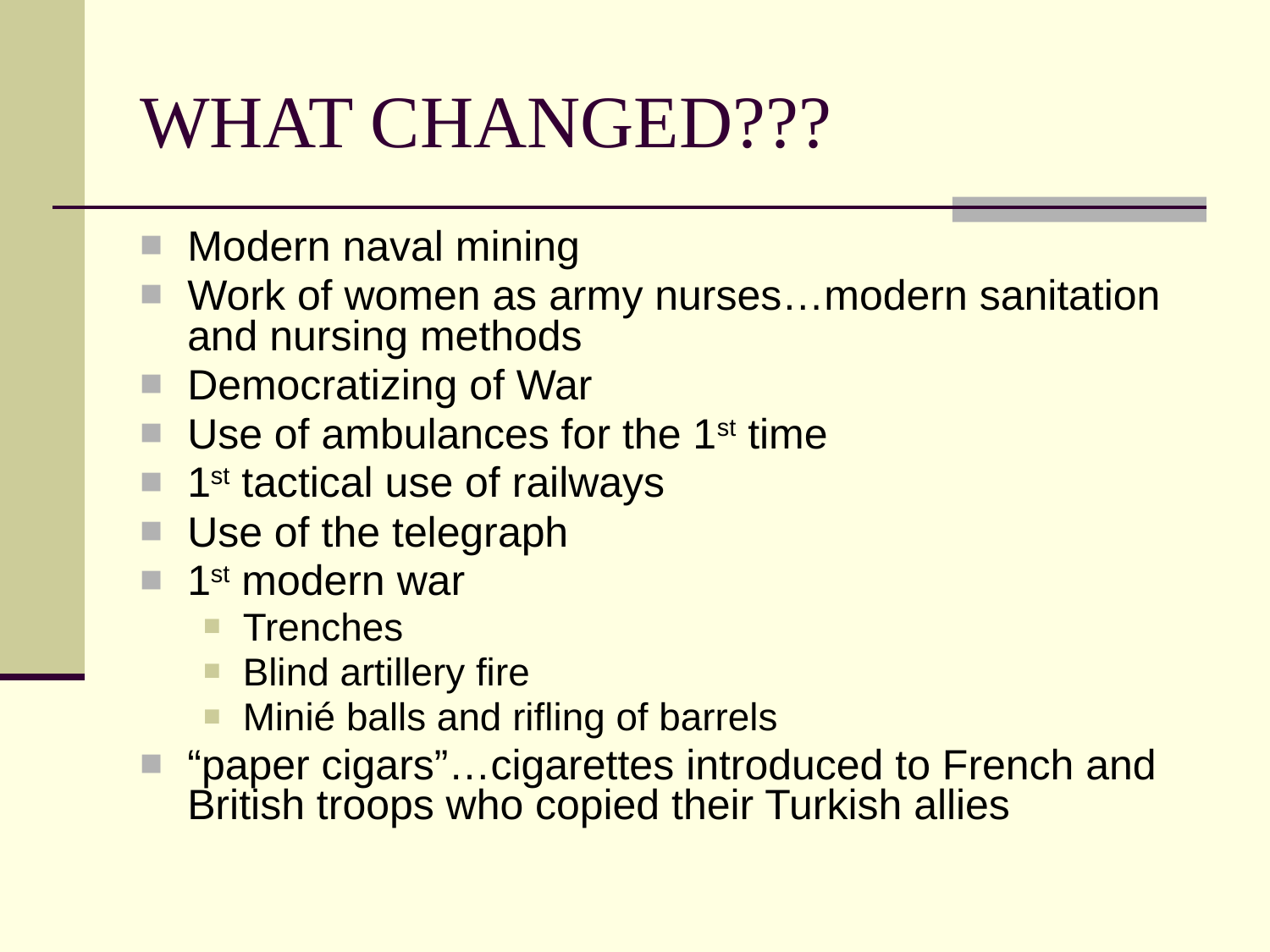

# WHAT CHANGED???
Modern naval mining
Work of women as army nurses…modern sanitation and nursing methods
Democratizing of War
Use of ambulances for the 1st time
1st tactical use of railways
Use of the telegraph
1st modern war
Trenches
Blind artillery fire
Minié balls and rifling of barrels
“paper cigars”…cigarettes introduced to French and British troops who copied their Turkish allies